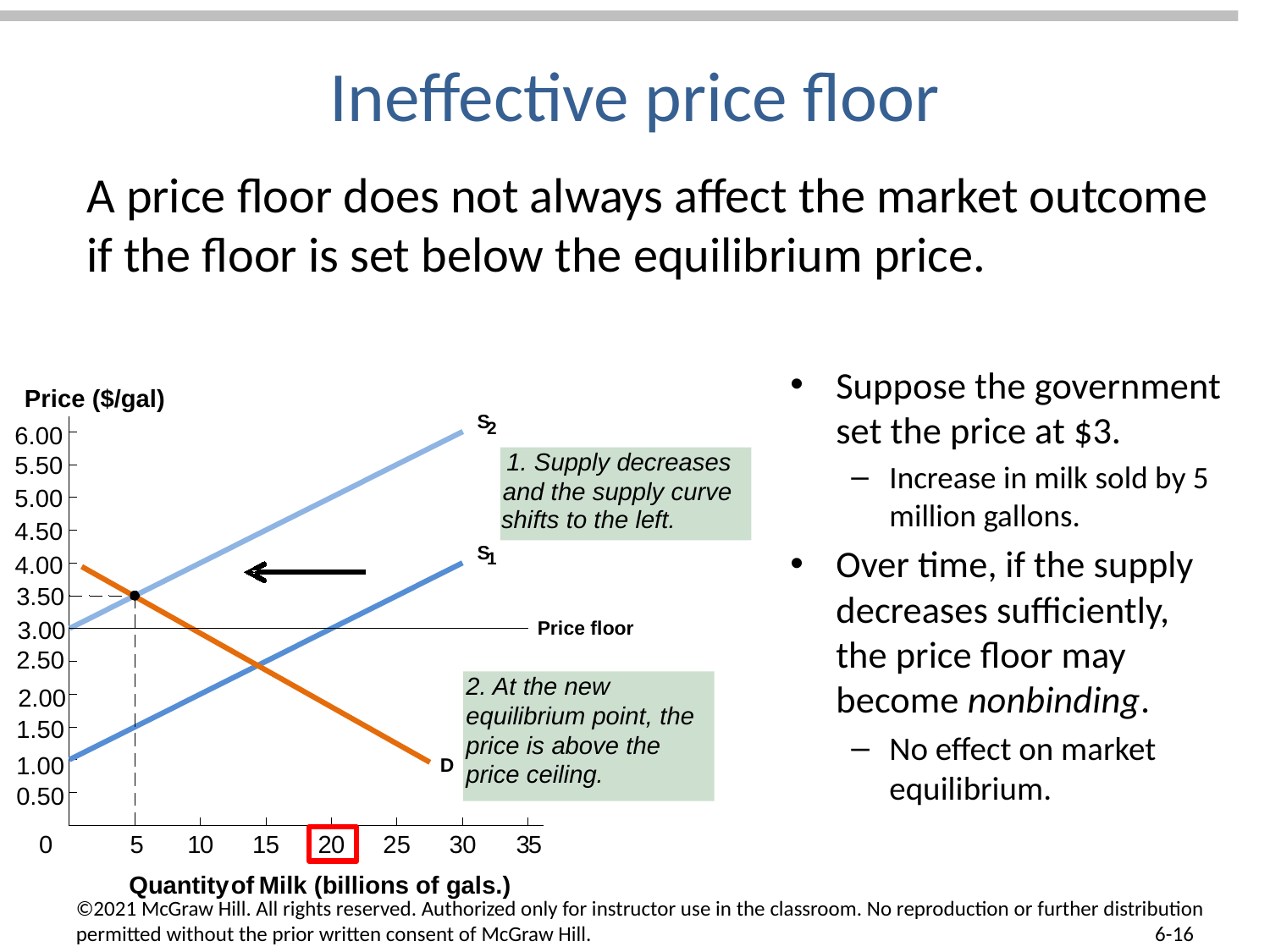

# Ineffective price floor
A price floor does not always affect the market outcome if the floor is set below the equilibrium price.

Suppose the government set the price at $3.
Increase in milk sold by 5 million gallons.
Over time, if the supply decreases sufficiently, the price floor may become nonbinding.
No effect on market equilibrium.
Price ($/gal)
S

2
6.00

1. Supply decreases

and the supply curve
shifts to the left.
5.50

5.00

4.50

S
1
4.00

3.50

3.00
Price floor

2.50

2. At the new equilibrium point, the price is above the price ceiling.

2.00

1.50

1.00
D

0.50

0
5
1
0
1
5
2
0
2
5
3
0
3
5
Quantity
of
Milk (billions of gals.)